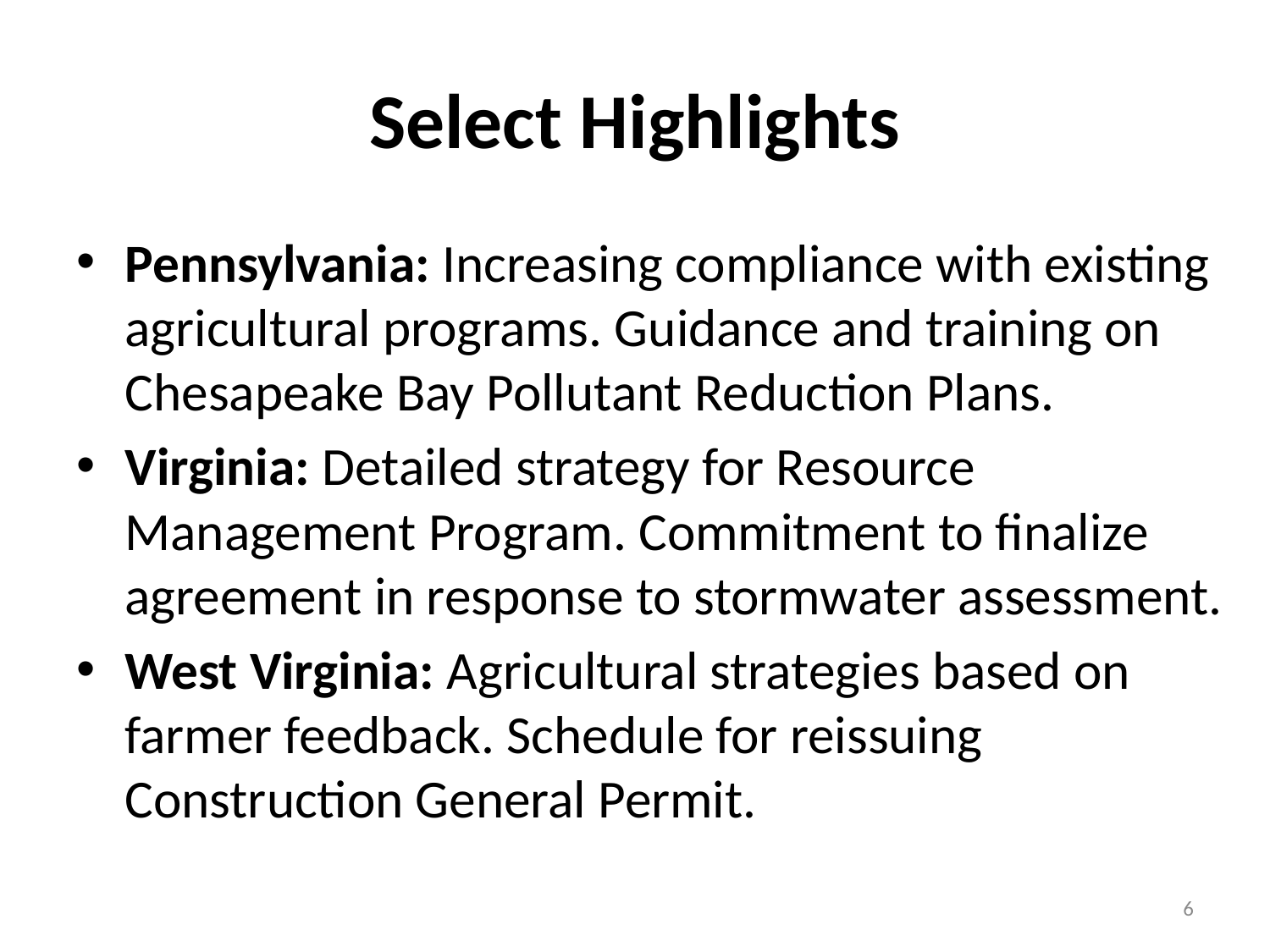

# Select Highlights
Pennsylvania: Increasing compliance with existing agricultural programs. Guidance and training on Chesapeake Bay Pollutant Reduction Plans.
Virginia: Detailed strategy for Resource Management Program. Commitment to finalize agreement in response to stormwater assessment.
West Virginia: Agricultural strategies based on farmer feedback. Schedule for reissuing Construction General Permit.
6